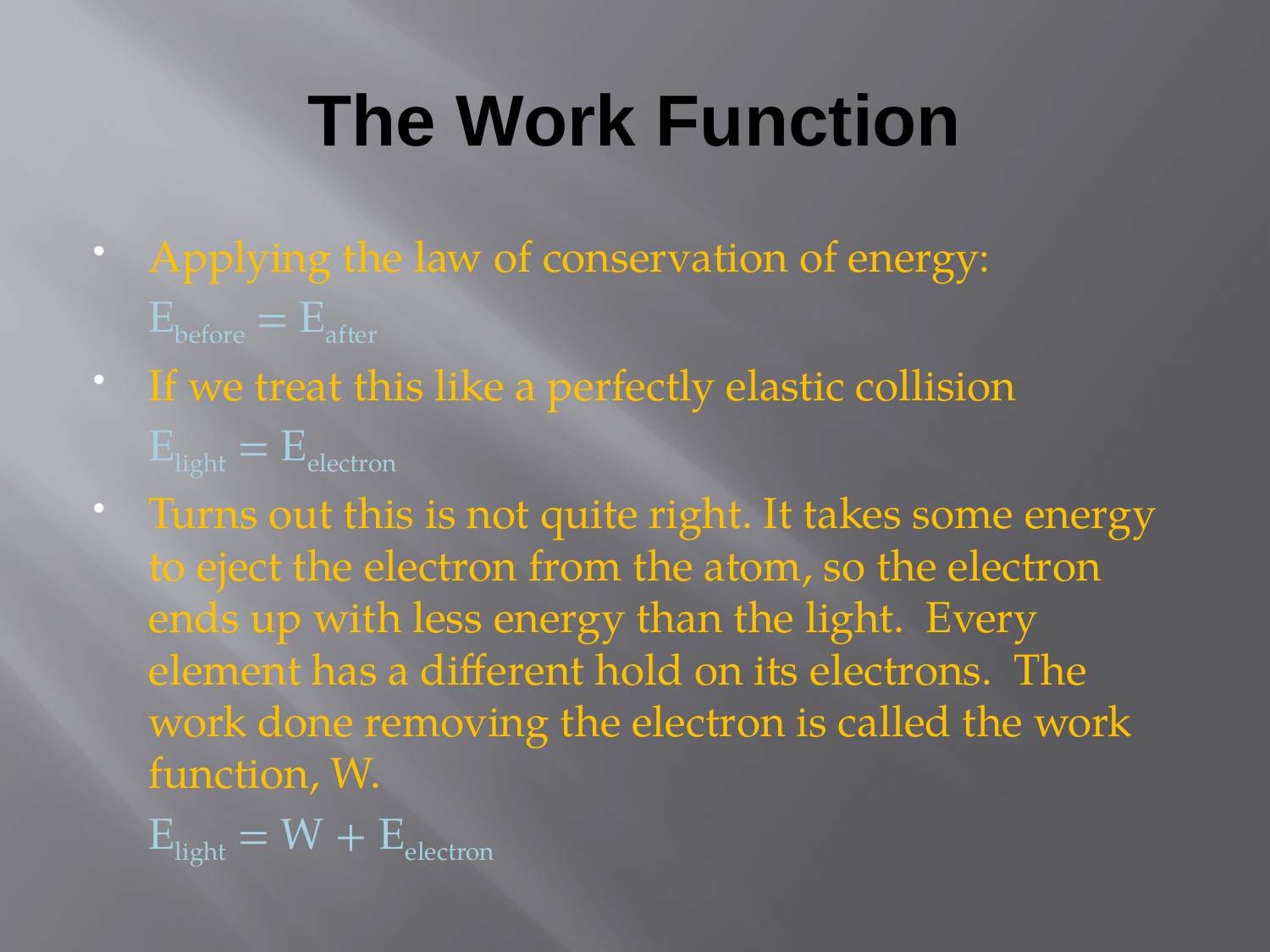

# The Work Function
Applying the law of conservation of energy:
				Ebefore = Eafter
If we treat this like a perfectly elastic collision
				Elight = Eelectron
Turns out this is not quite right. It takes some energy to eject the electron from the atom, so the electron ends up with less energy than the light.  Every element has a different hold on its electrons.  The work done removing the electron is called the work function, W.
				Elight = W + Eelectron